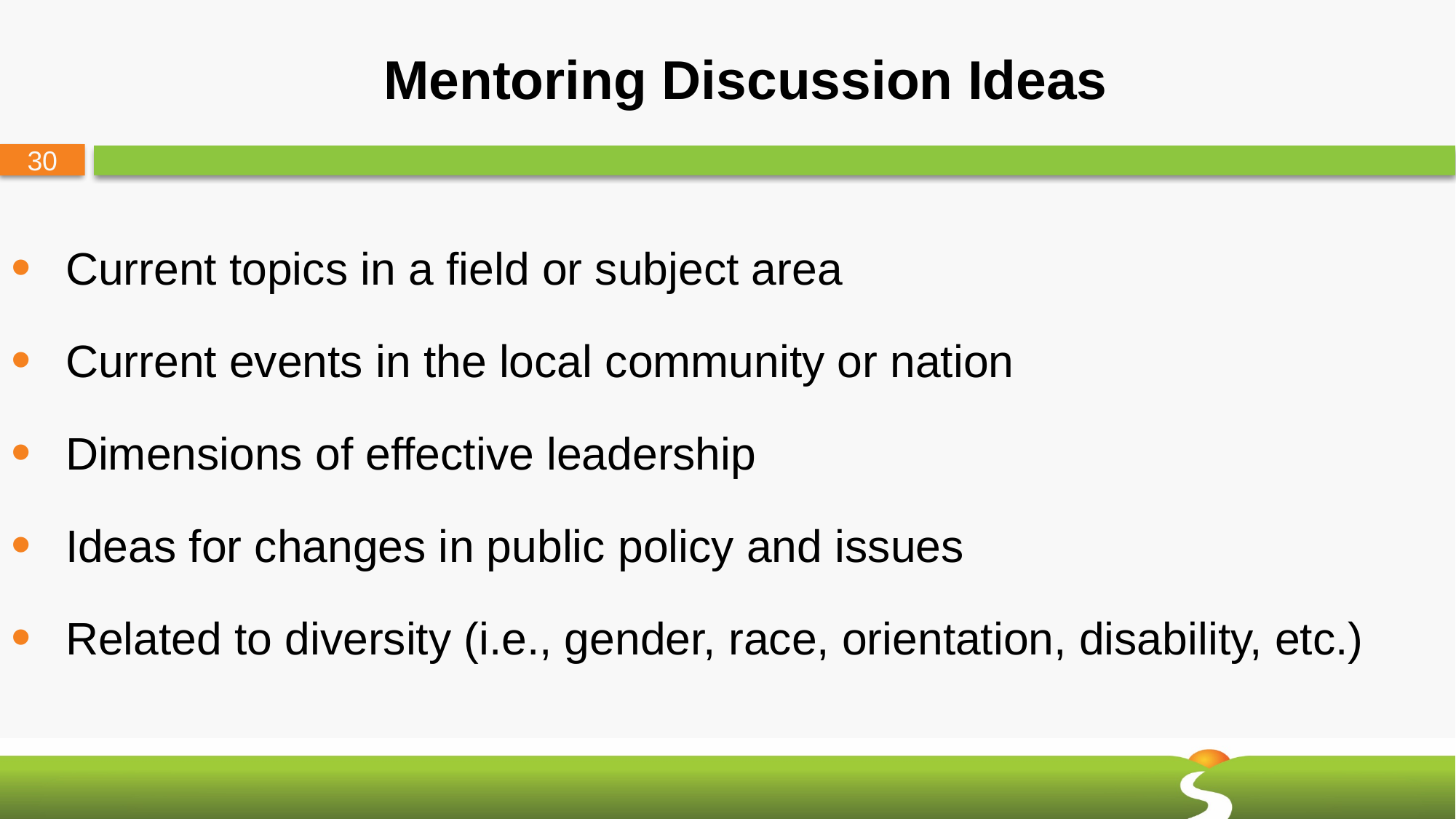

# Mentoring Discussion Ideas
Current topics in a field or subject area
Current events in the local community or nation
Dimensions of effective leadership
Ideas for changes in public policy and issues
Related to diversity (i.e., gender, race, orientation, disability, etc.)